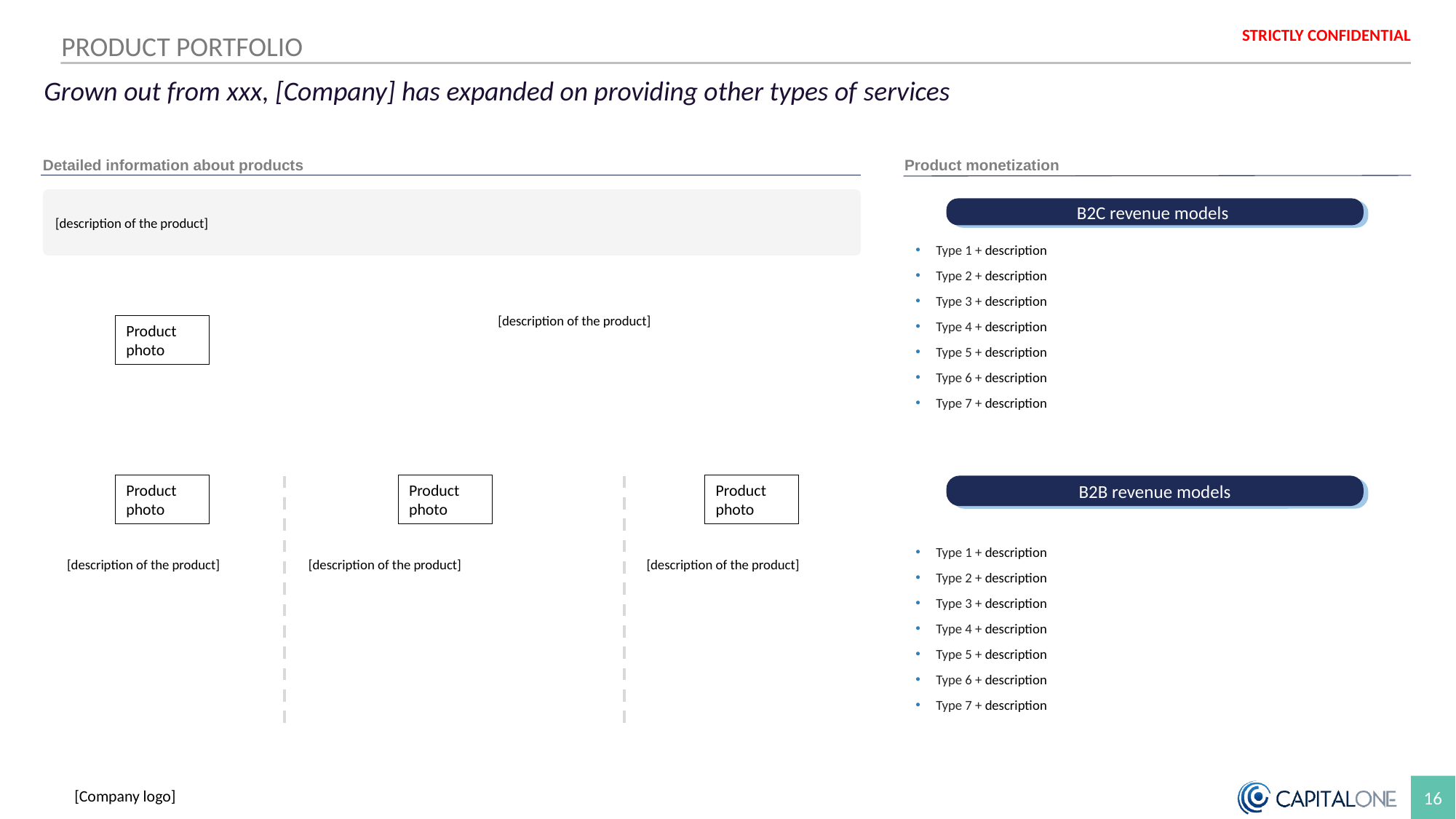

Colour palette

PRODUCT PORTFOLIO
Grown out from xxx, [Company] has expanded on providing other types of services
Product monetization
Detailed information about products

[description of the product]
B2C revenue models

Type 1 + description
Type 2 + description
Type 3 + description
Type 4 + description
Type 5 + description
Type 6 + description
Type 7 + description

Type 1 + description
Type 2 + description
Type 3 + description
Type 4 + description
Type 5 + description
Type 6 + description
Type 7 + description
[description of the product]
Product photo
Product photo
Product photo
Product photo
B2B revenue models

[description of the product]
[description of the product]
[description of the product]